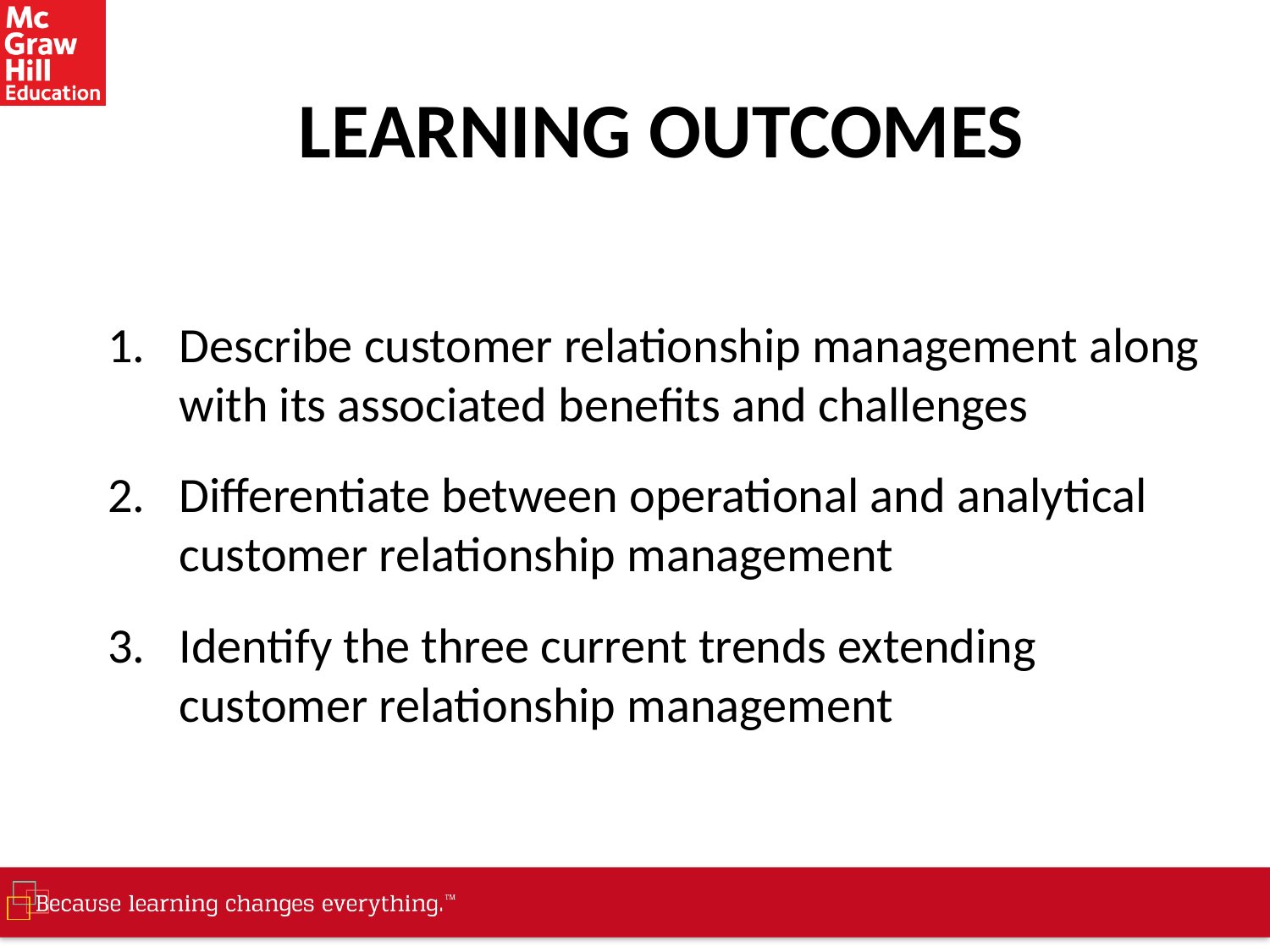

# LEARNING OUTCOMES
Describe customer relationship management along with its associated benefits and challenges
Differentiate between operational and analytical customer relationship management
Identify the three current trends extending customer relationship management